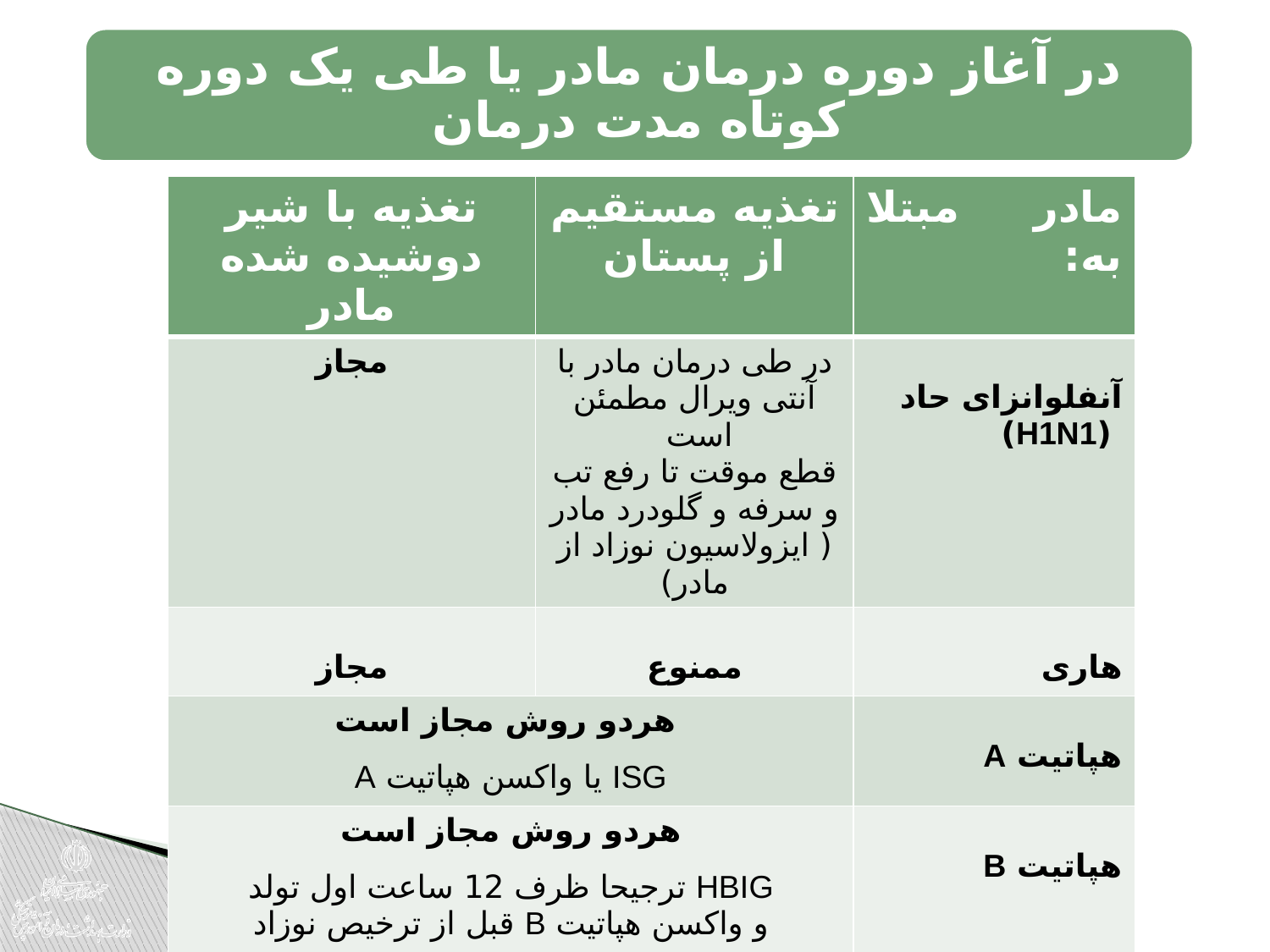

در آغاز دوره درمان مادر یا طی یک دوره کوتاه مدت درمان
| تغذیه با شیر دوشیده شده مادر | تغذیه مستقیم از پستان | مادر مبتلا به: |
| --- | --- | --- |
| مجاز | در طی درمان مادر با آنتی ویرال مطمئن است قطع موقت تا رفع تب و سرفه و گلودرد مادر ( ایزولاسیون نوزاد از مادر) | آنفلوانزای حاد (H1N1) |
| مجاز | ممنوع | هاری |
| هردو روش مجاز است ISG یا واکسن هپاتیت A |  | هپاتیت A |
| هردو روش مجاز است HBIG ترجیحا ظرف 12 ساعت اول تولد و واکسن هپاتیت B قبل از ترخیص نوزاد |  | هپاتیت B |
| هردو روش مجاز است |  | هپاتیت C |